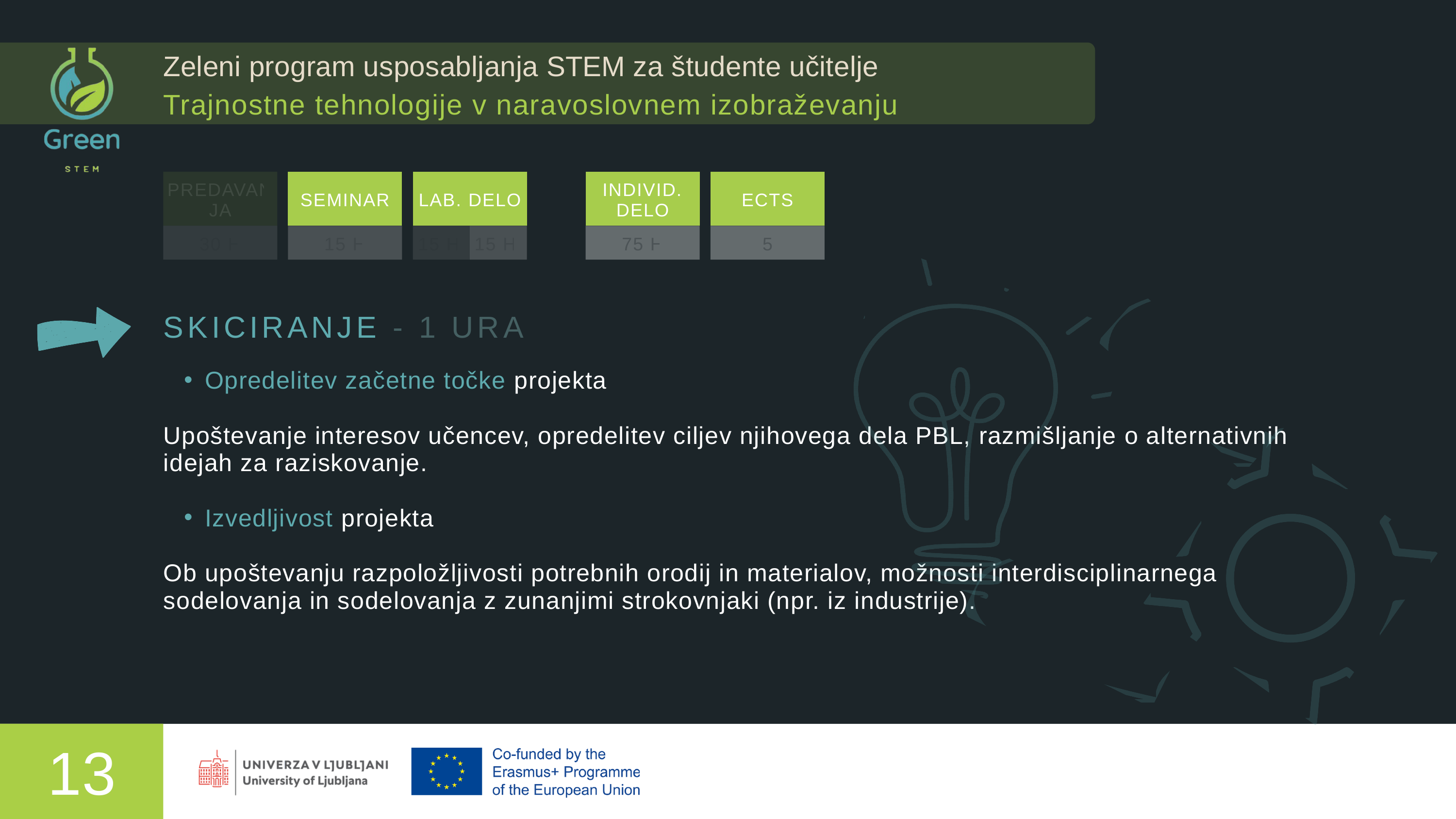

Zeleni program usposabljanja STEM za študente učitelje
Trajnostne tehnologije v naravoslovnem izobraževanju

PREDAVANJA

SEMINAR

LAB. DELO

INDIVID. DELO

ECTS

30 H

15 H

15 H

15 H

75 H

5

SKICIRANJE - 1 URA

Opredelitev začetne točke projekta

Upoštevanje interesov učencev, opredelitev ciljev njihovega dela PBL, razmišljanje o alternativnih idejah za raziskovanje.

Izvedljivost projekta

Ob upoštevanju razpoložljivosti potrebnih orodij in materialov, možnosti interdisciplinarnega sodelovanja in sodelovanja z zunanjimi strokovnjaki (npr. iz industrije).

13

Predstavlja Rachelle Beaudry